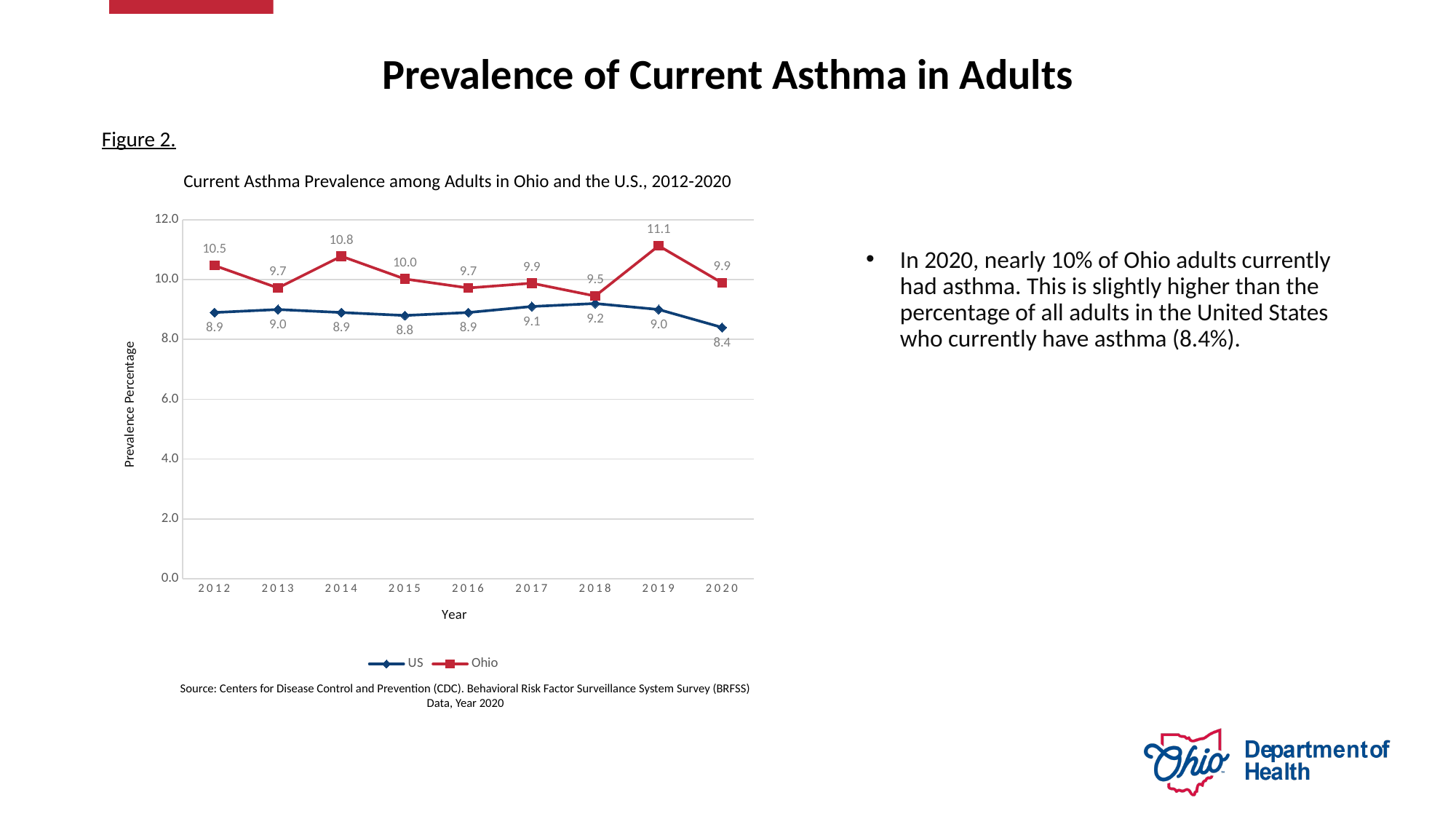

# Prevalence of Current Asthma in Adults
Figure 2.
Current Asthma Prevalence among Adults in Ohio and the U.S., 2012-2020

### Chart

| Category | US | Ohio |
|---|---|---|
| 2012 | 8.9 | 10.47 |
| 2013 | 9.0 | 9.72 |
| 2014 | 8.9 | 10.78 |
| 2015 | 8.8 | 10.02 |
| 2016 | 8.9 | 9.72 |
| 2017 | 9.1 | 9.88 |
| 2018 | 9.2 | 9.45 |
| 2019 | 9.0 | 11.13 |
| 2020 | 8.4 | 9.89 |
In 2020, nearly 10% of Ohio adults currently had asthma. This is slightly higher than the percentage of all adults in the United States who currently have asthma (8.4%).

Source: Centers for Disease Control and Prevention (CDC). Behavioral Risk Factor Surveillance System Survey (BRFSS) Data, Year 2020